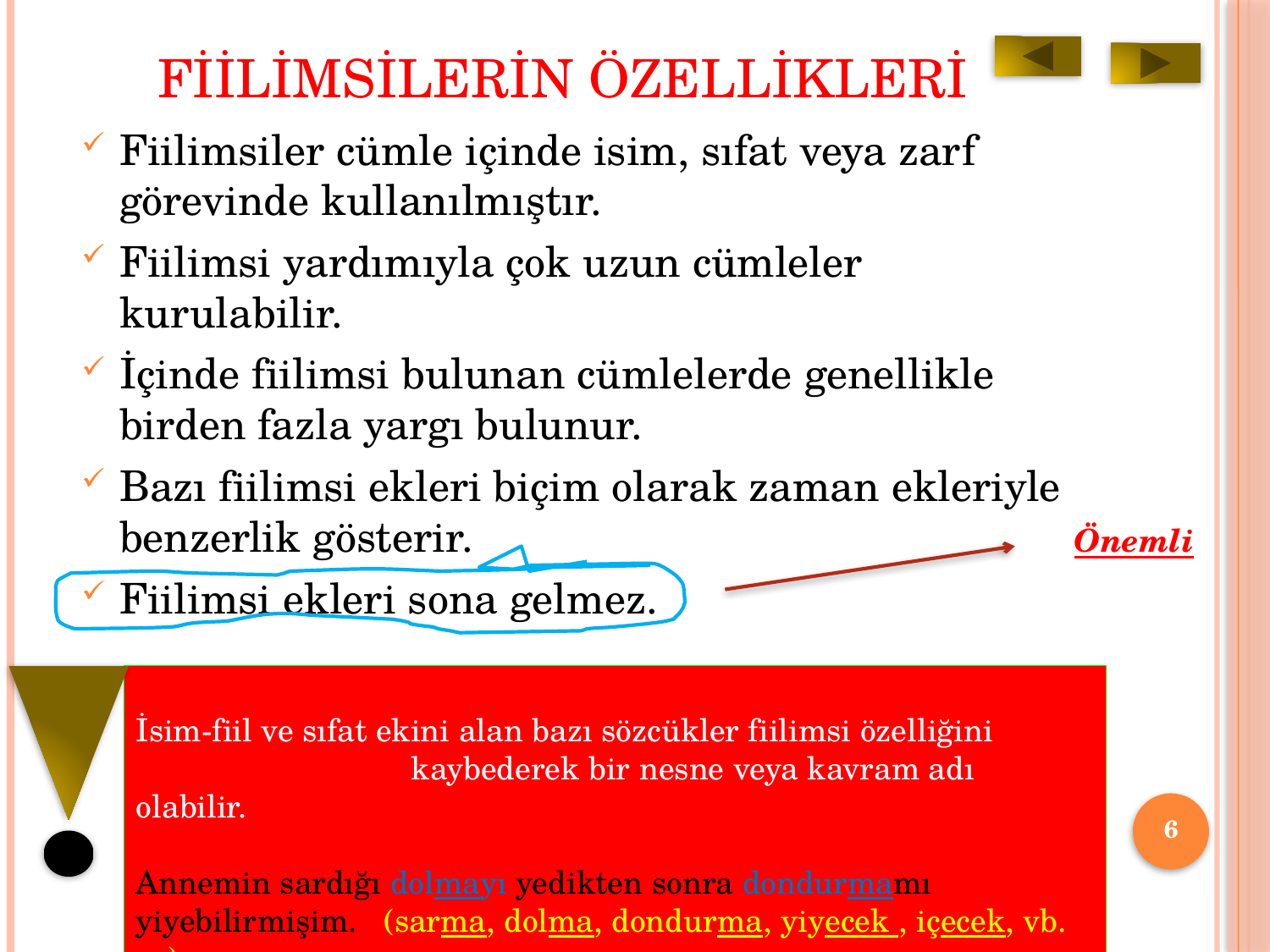

# FİİLİMSİLERİN ÖZELLİKLERİ

Fiilimsiler cümle içinde isim, sıfat veya zarf görevinde kullanılmıştır.
Fiilimsi yardımıyla çok uzun cümleler kurulabilir.
İçinde fiilimsi bulunan cümlelerde genellikle birden fazla yargı bulunur.
Bazı fiilimsi ekleri biçim olarak zaman ekleriyle benzerlik gösterir.
Fiilimsi ekleri sona gelmez.
Önemli

İsim-fiil ve sıfat ekini alan bazı sözcükler fiilimsi özelliğini                                           kaybederek bir nesne veya kavram adı olabilir.

Annemin sardığı dolmayı yedikten sonra dondurmamı    yiyebilirmişim.   (sarma, dolma, dondurma, yiyecek , içecek, vb.…)
6